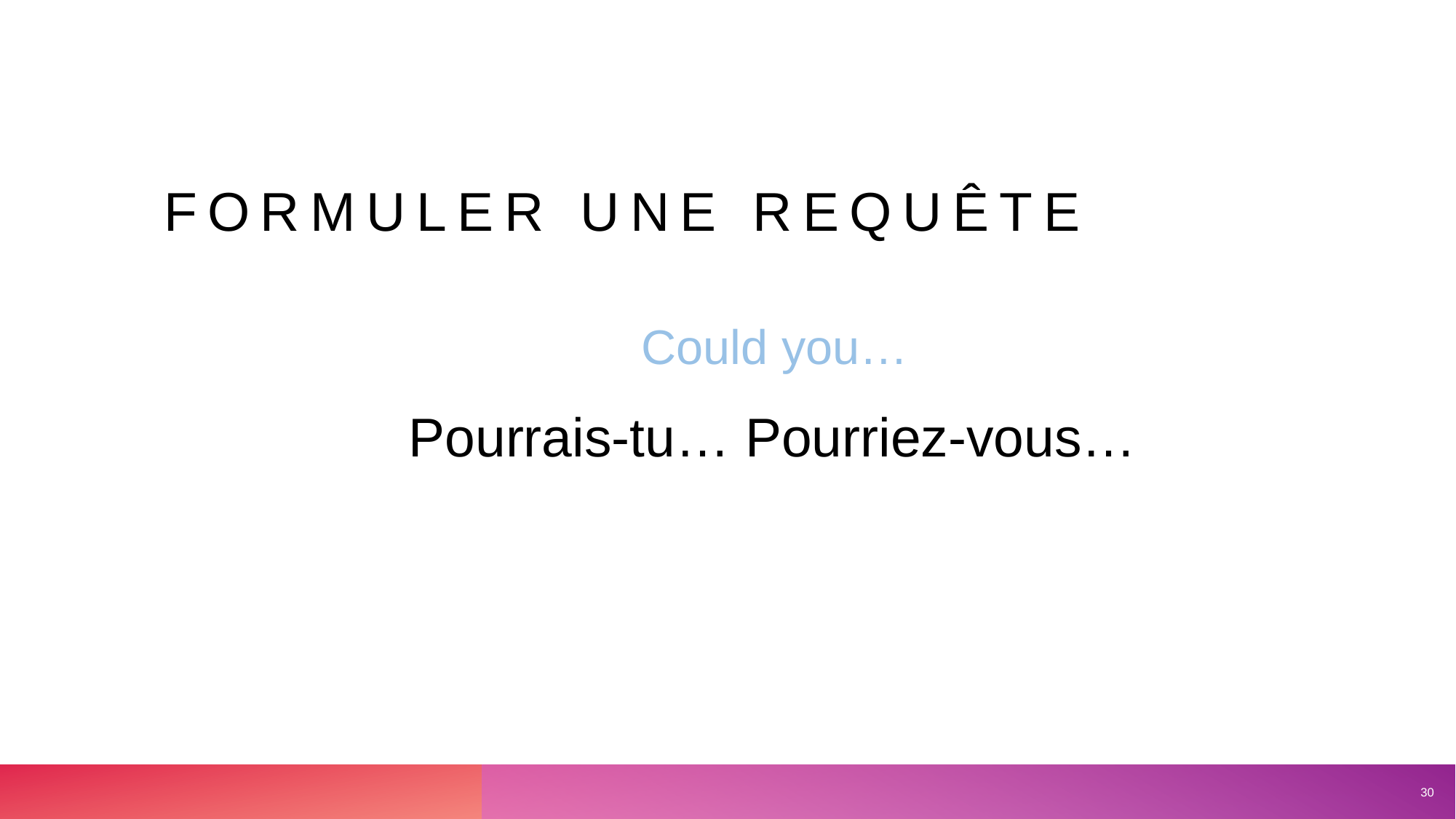

# FORMULER UNE REQUÊTE

Could you…
 Pourrais-tu… Pourriez-vous…

30